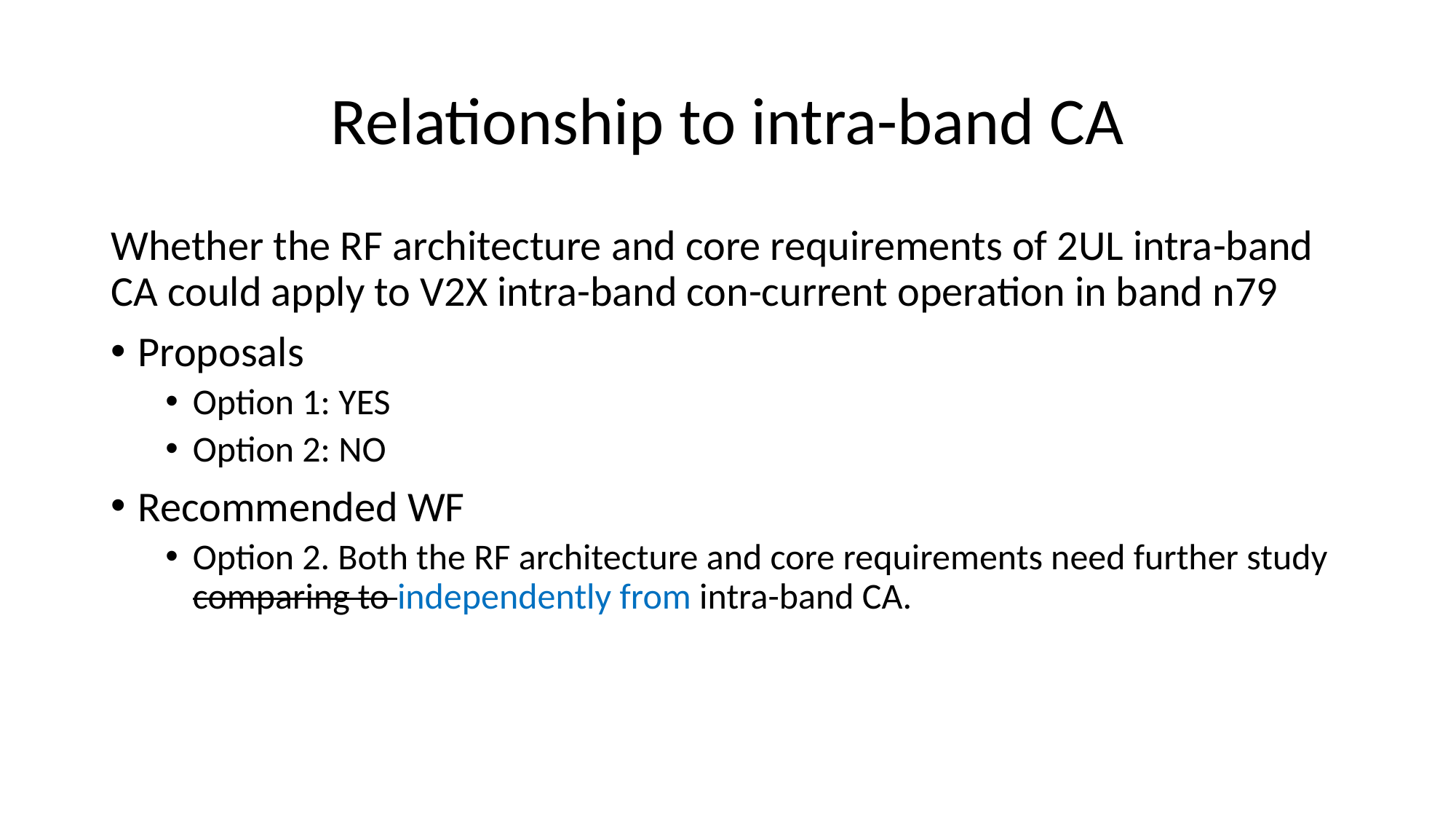

# Relationship to intra-band CA
Whether the RF architecture and core requirements of 2UL intra-band CA could apply to V2X intra-band con-current operation in band n79
Proposals
Option 1: YES
Option 2: NO
Recommended WF
Option 2. Both the RF architecture and core requirements need further study comparing to independently from intra-band CA.